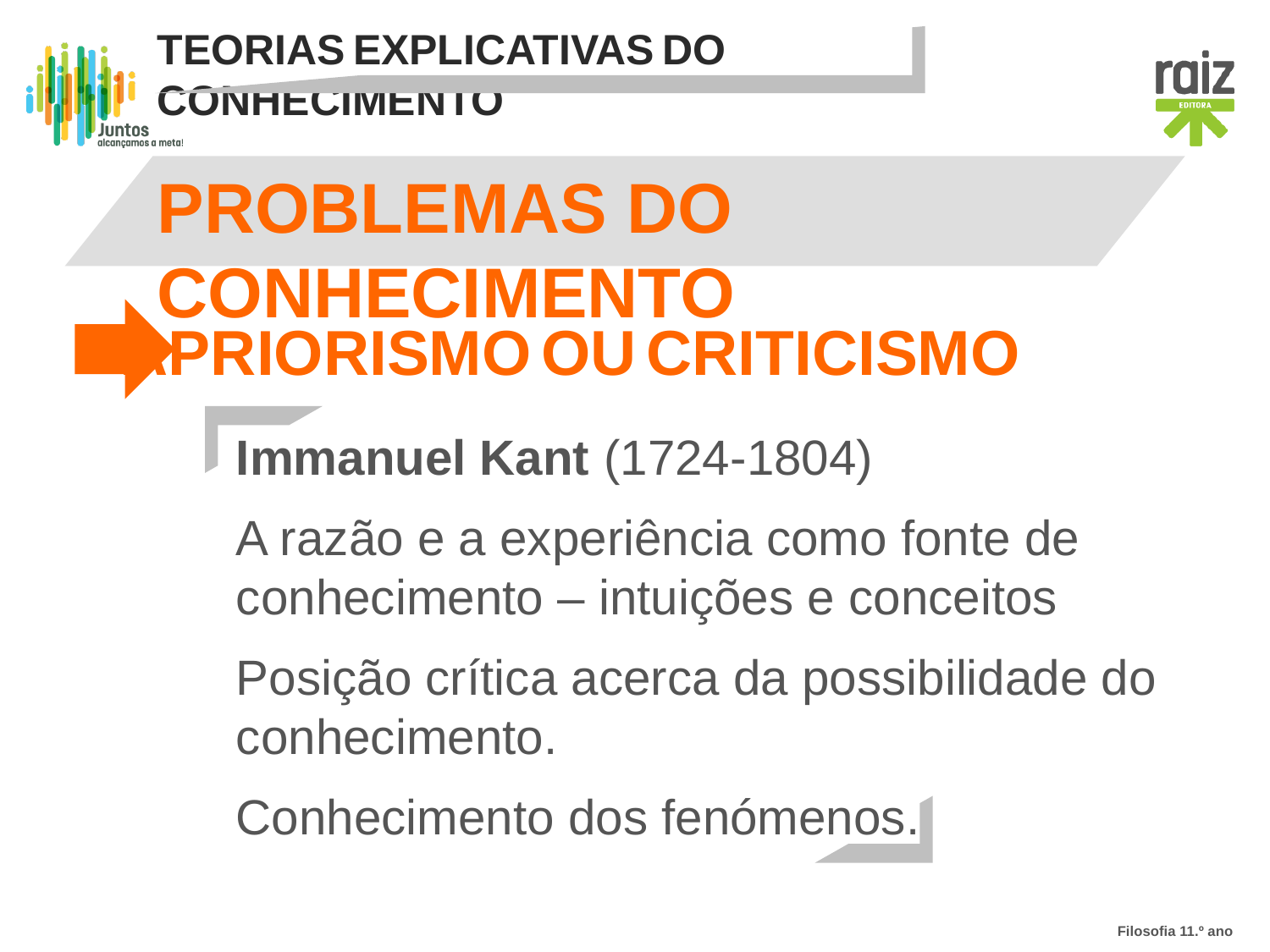

Teorias explicativas do conhecimento

Problemas do conhecimento

Apriorismo ou Criticismo

Immanuel Kant (1724-1804)
A razão e a experiência como fonte de conhecimento – intuições e conceitos
Posição crítica acerca da possibilidade do conhecimento.
Conhecimento dos fenómenos.